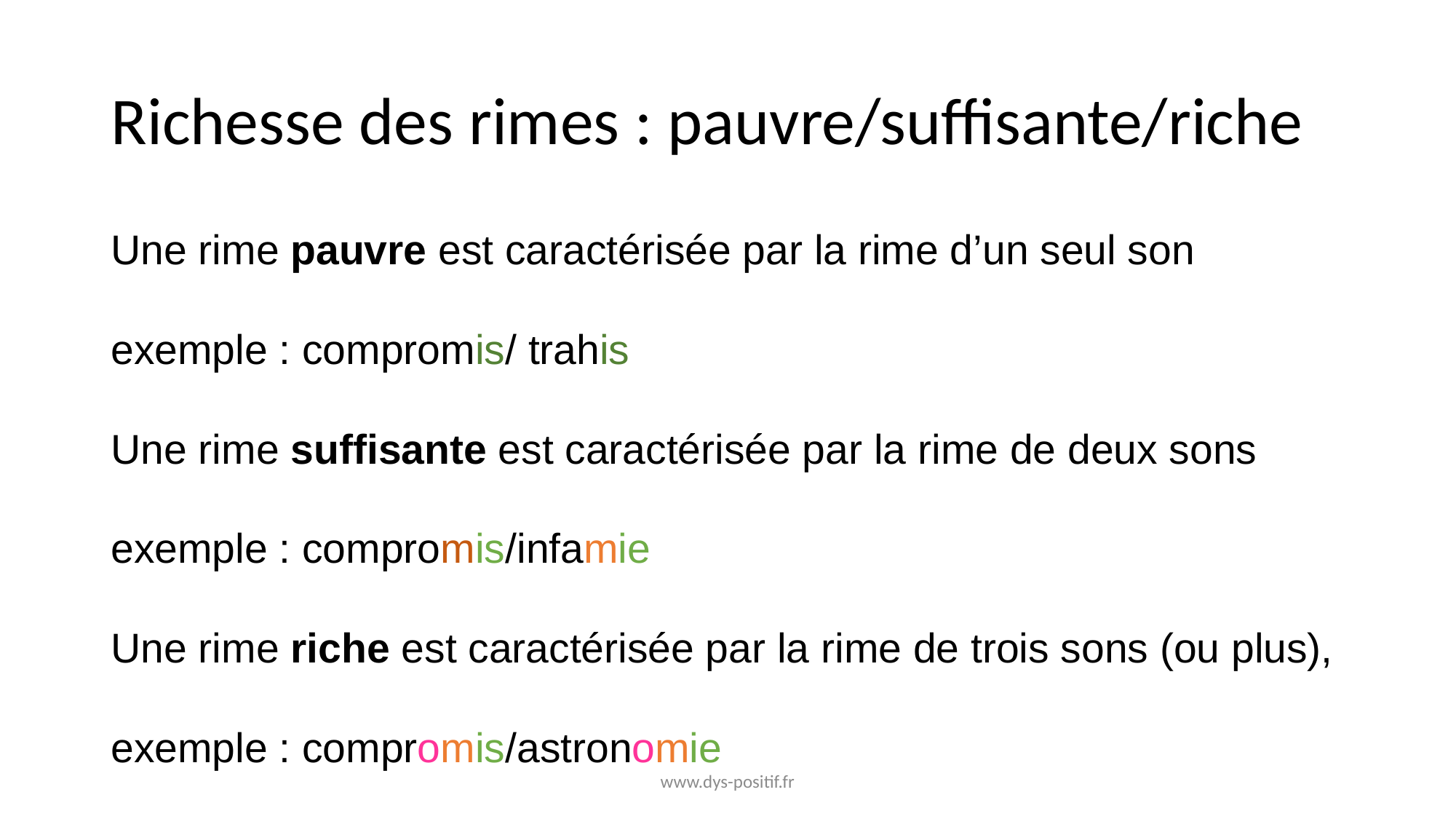

# Richesse des rimes : pauvre/suffisante/riche
Une rime pauvre est caractérisée par la rime d’un seul son
exemple : compromis/ trahis
Une rime suffisante est caractérisée par la rime de deux sons
exemple : compromis/infamie
Une rime riche est caractérisée par la rime de trois sons (ou plus),
exemple : compromis/astronomie
www.dys-positif.fr